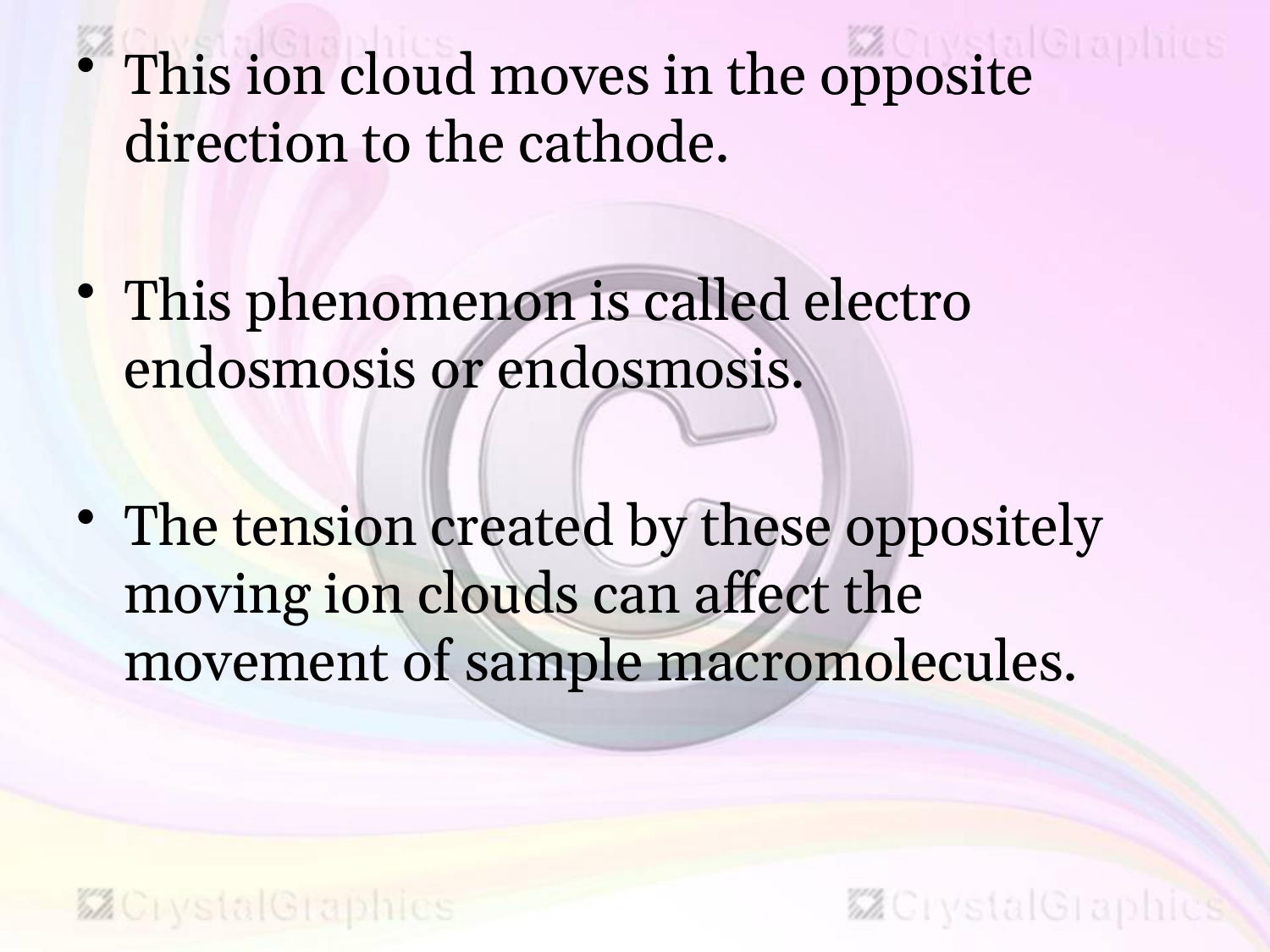

This ion cloud moves in the opposite direction to the cathode.

This phenomenon is called electro endosmosis or endosmosis.

The tension created by these oppositely moving ion clouds can affect the movement of sample macromolecules.